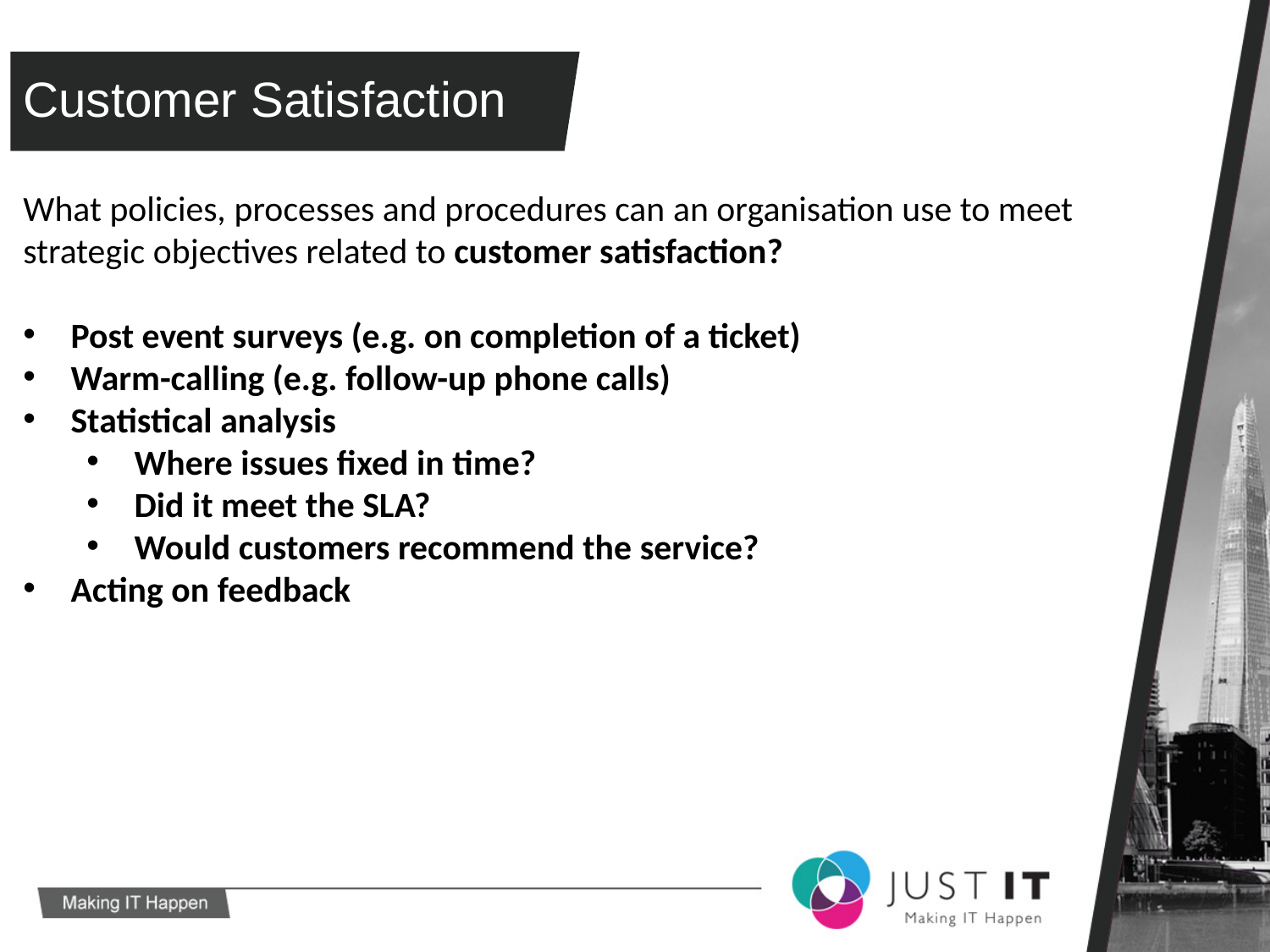

# Customer Satisfaction

What policies, processes and procedures can an organisation use to meet strategic objectives related to customer satisfaction?

Post event surveys (e.g. on completion of a ticket)
Warm-calling (e.g. follow-up phone calls)
Statistical analysis
Where issues fixed in time?
Did it meet the SLA?
Would customers recommend the service?
Acting on feedback